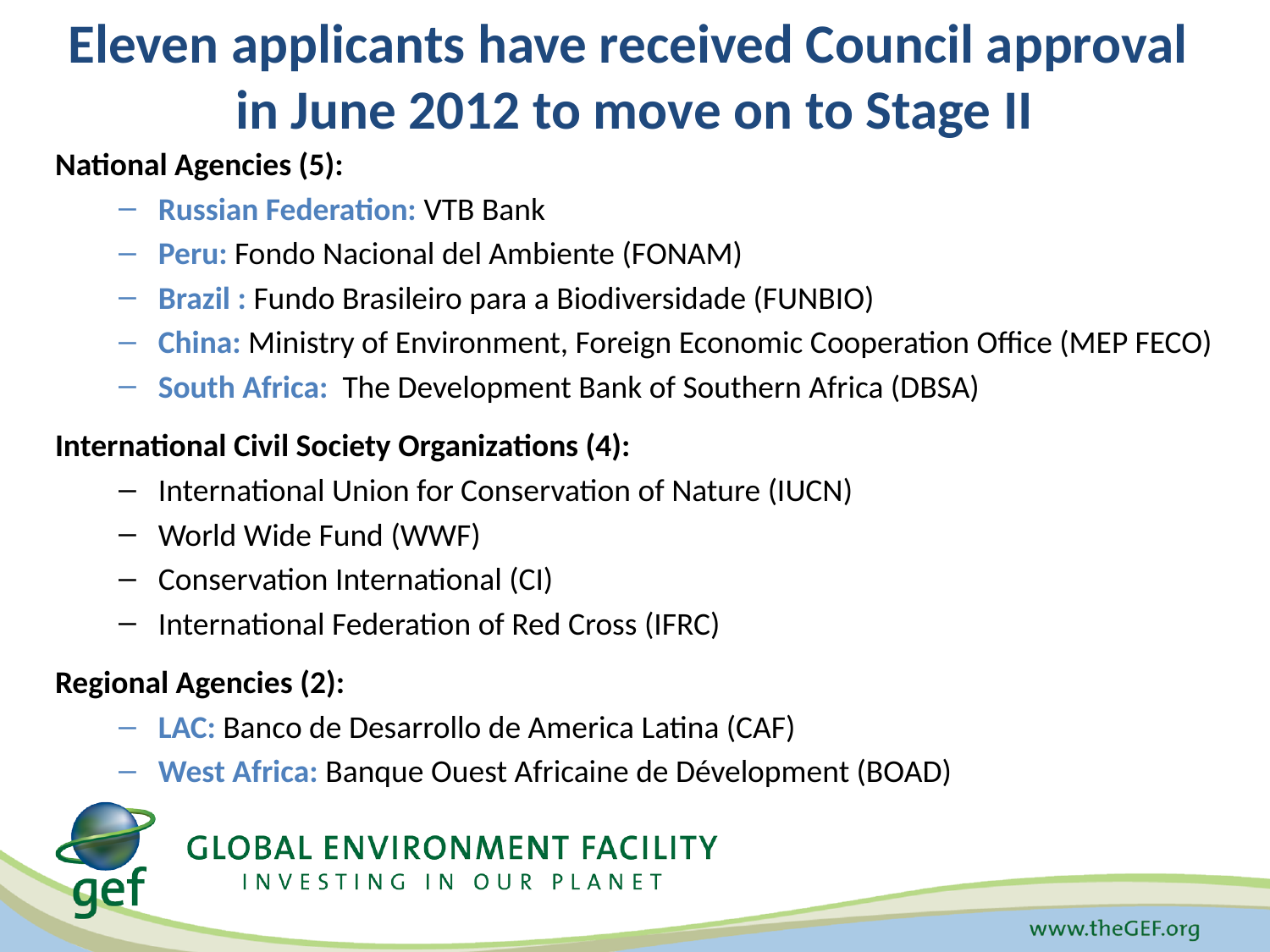

# Eleven applicants have received Council approval in June 2012 to move on to Stage II
National Agencies (5):
Russian Federation: VTB Bank
Peru: Fondo Nacional del Ambiente (FONAM)
Brazil : Fundo Brasileiro para a Biodiversidade (FUNBIO)
China: Ministry of Environment, Foreign Economic Cooperation Office (MEP FECO)
South Africa:  The Development Bank of Southern Africa (DBSA)
International Civil Society Organizations (4):
International Union for Conservation of Nature (IUCN)
World Wide Fund (WWF)
Conservation International (CI)
International Federation of Red Cross (IFRC)
Regional Agencies (2):
LAC: Banco de Desarrollo de America Latina (CAF)
West Africa: Banque Ouest Africaine de Dévelopment (BOAD)